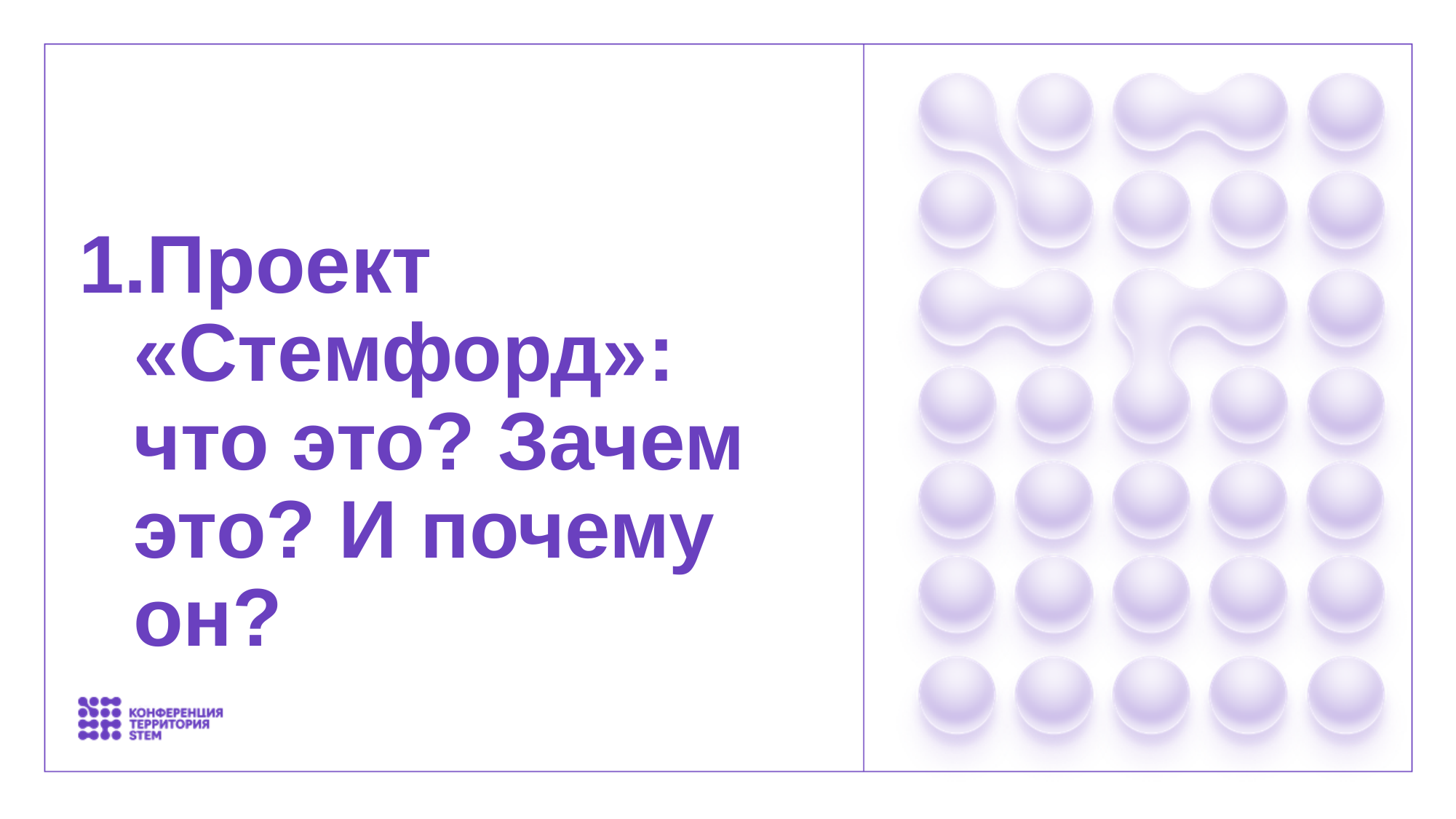

# Проект «Стемфорд»: что это? Зачем это? И почему он?